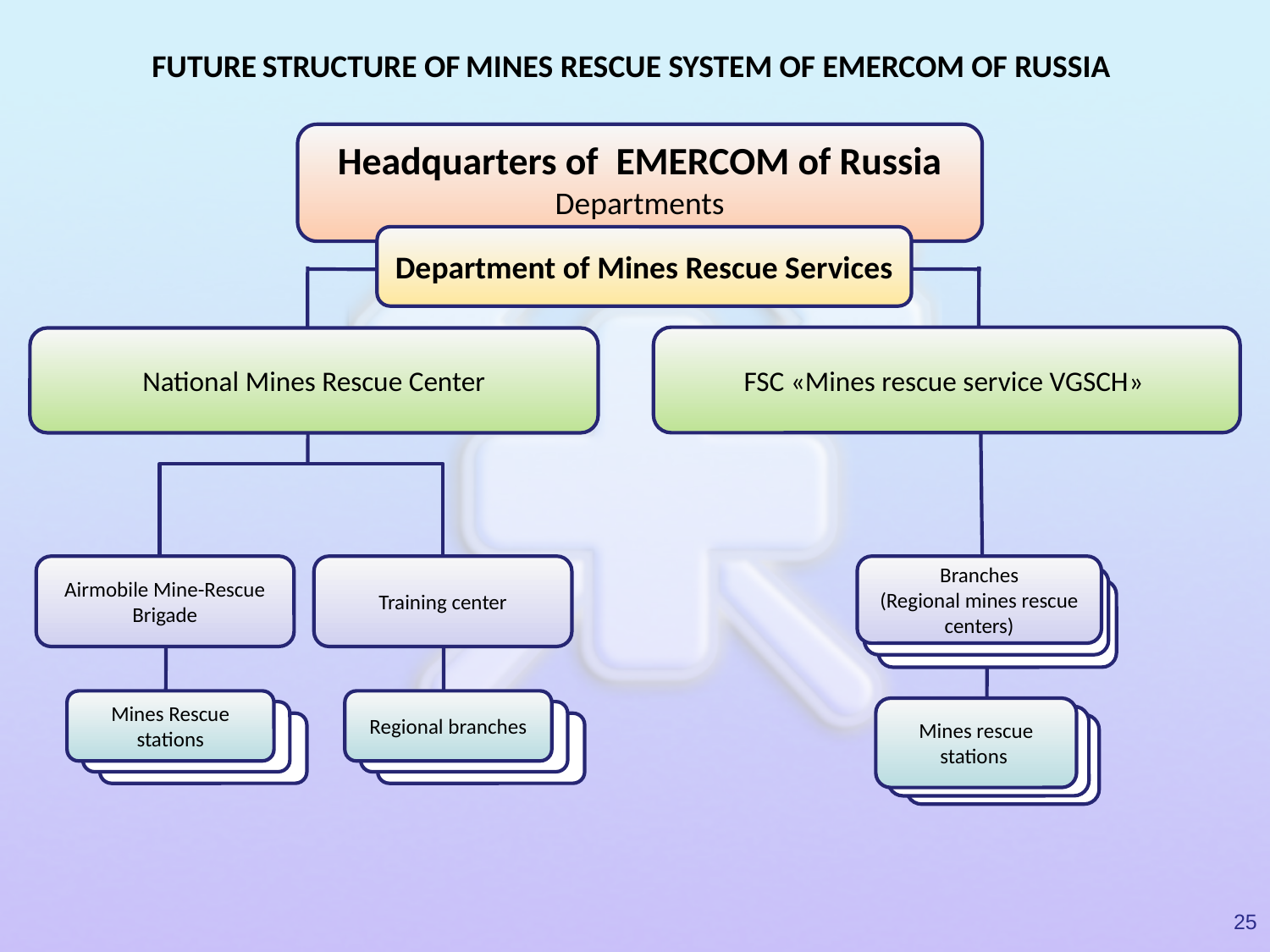

# FUTURE STRUCTURE OF MINES RESCUE SYSTEM OF EMERCOM OF RUSSIA
Headquarters of  EMERCOM of Russia
Departments
Department of Mines Rescue Services
FSC «Mines rescue service VGSCH»

National Mines Rescue Center

Airmobile Mine-Rescue Brigade
Mines Rescue stations

Training center
Regional branches

Branches
(Regional mines rescue centers)

)
Mines rescue stations

25